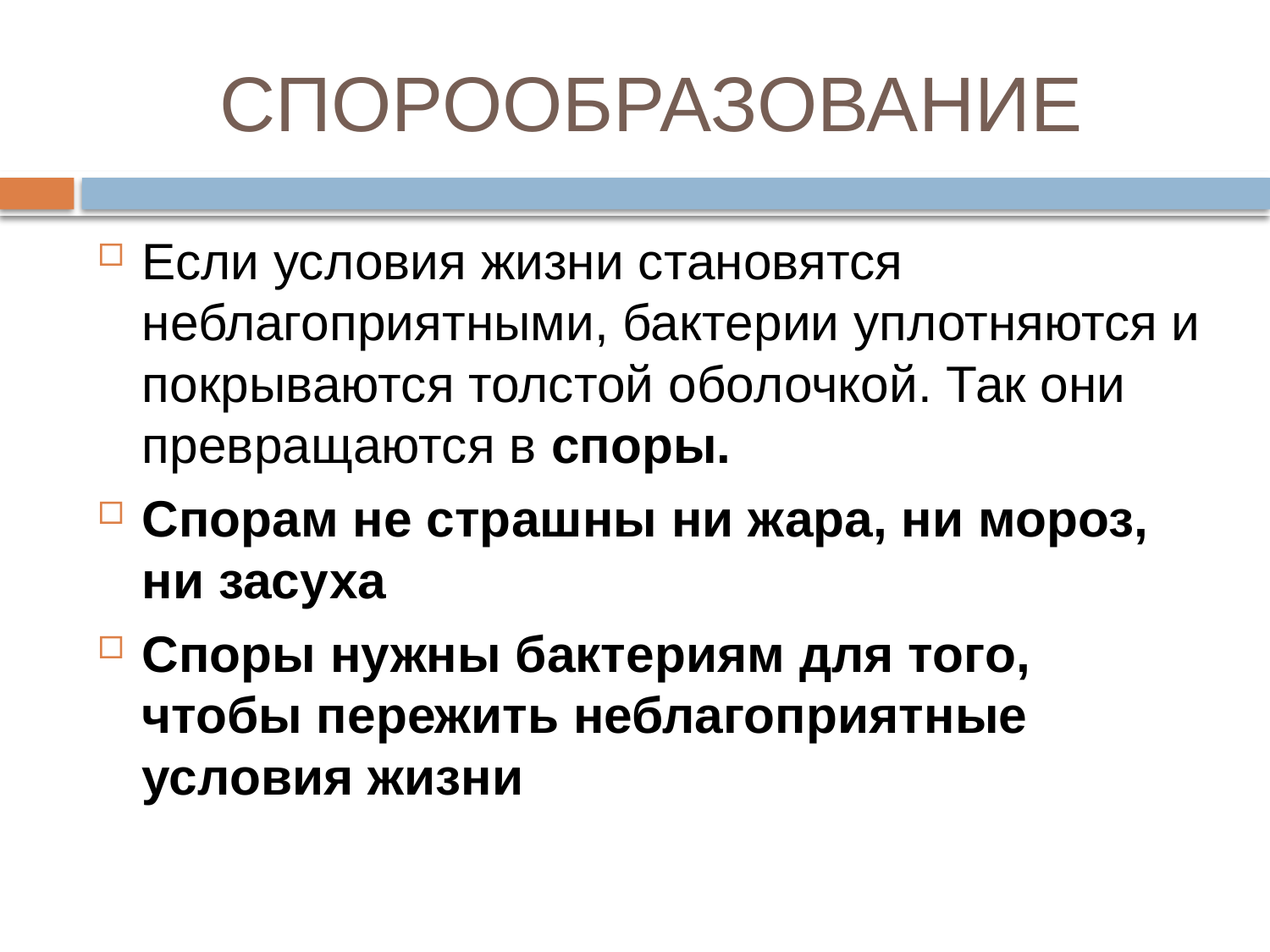

# СПОРООБРАЗОВАНИЕ
Если условия жизни становятся неблагоприятными, бактерии уплотняются и покрываются толстой оболочкой. Так они превращаются в споры.
Спорам не страшны ни жара, ни мороз, ни засуха
Споры нужны бактериям для того, чтобы пережить неблагоприятные условия жизни